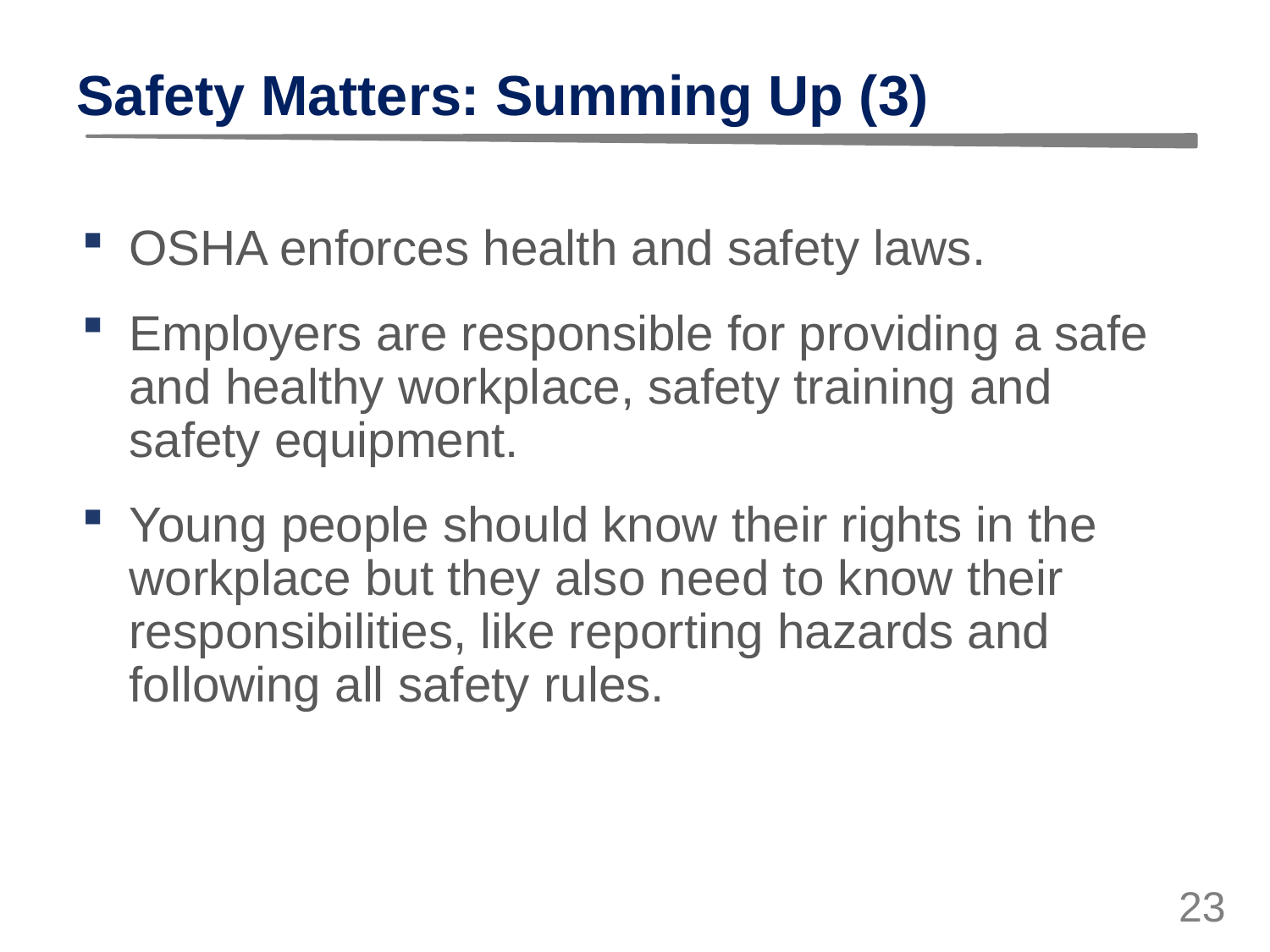

# Safety Matters: Summing Up (3)

OSHA enforces health and safety laws.
Employers are responsible for providing a safe and healthy workplace, safety training and safety equipment.
Young people should know their rights in the workplace but they also need to know their responsibilities, like reporting hazards and following all safety rules.

23